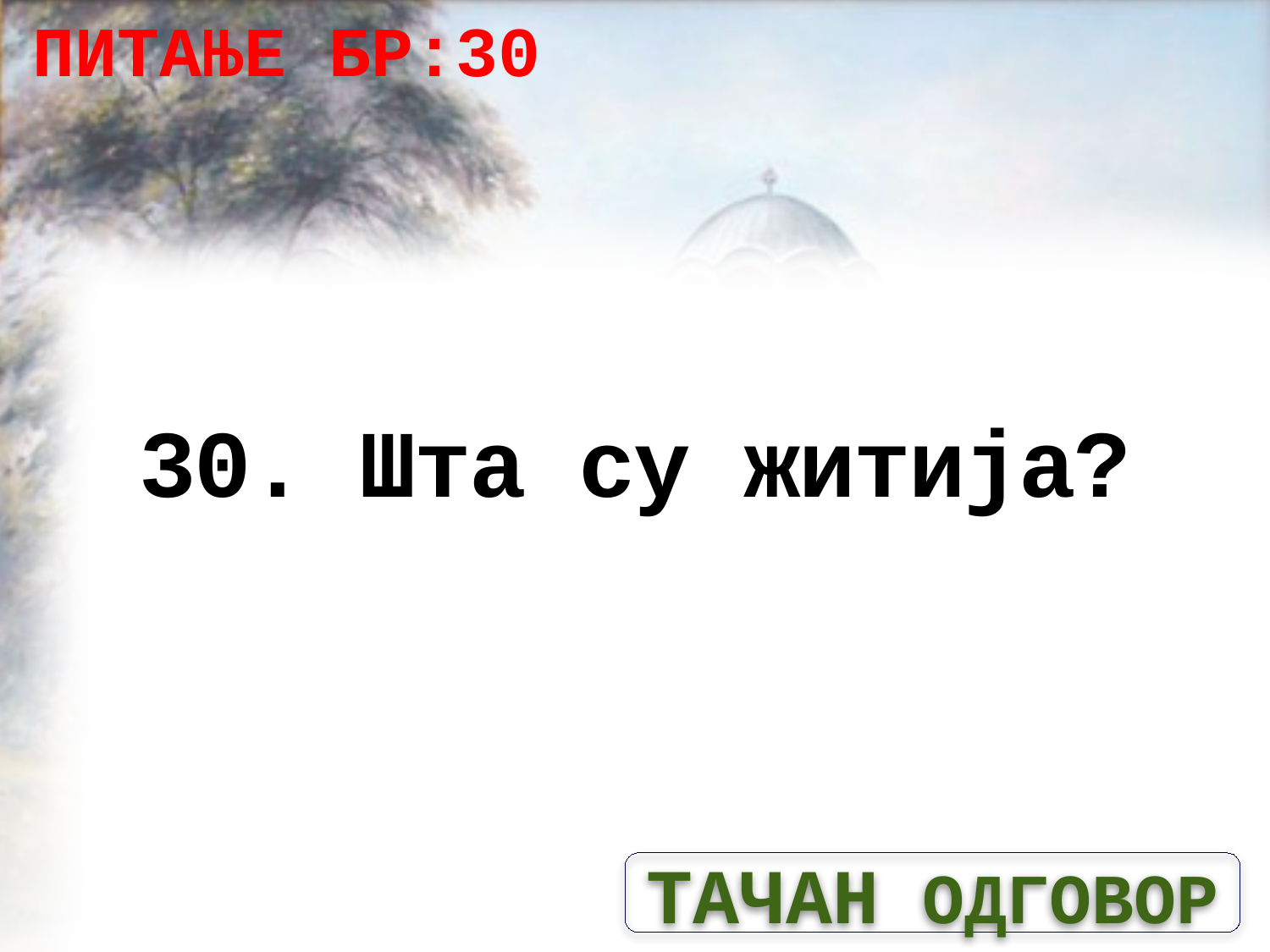

ПИТАЊЕ БР:30
# 30. Шта су житија?
ТАЧАН ОДГОВОР